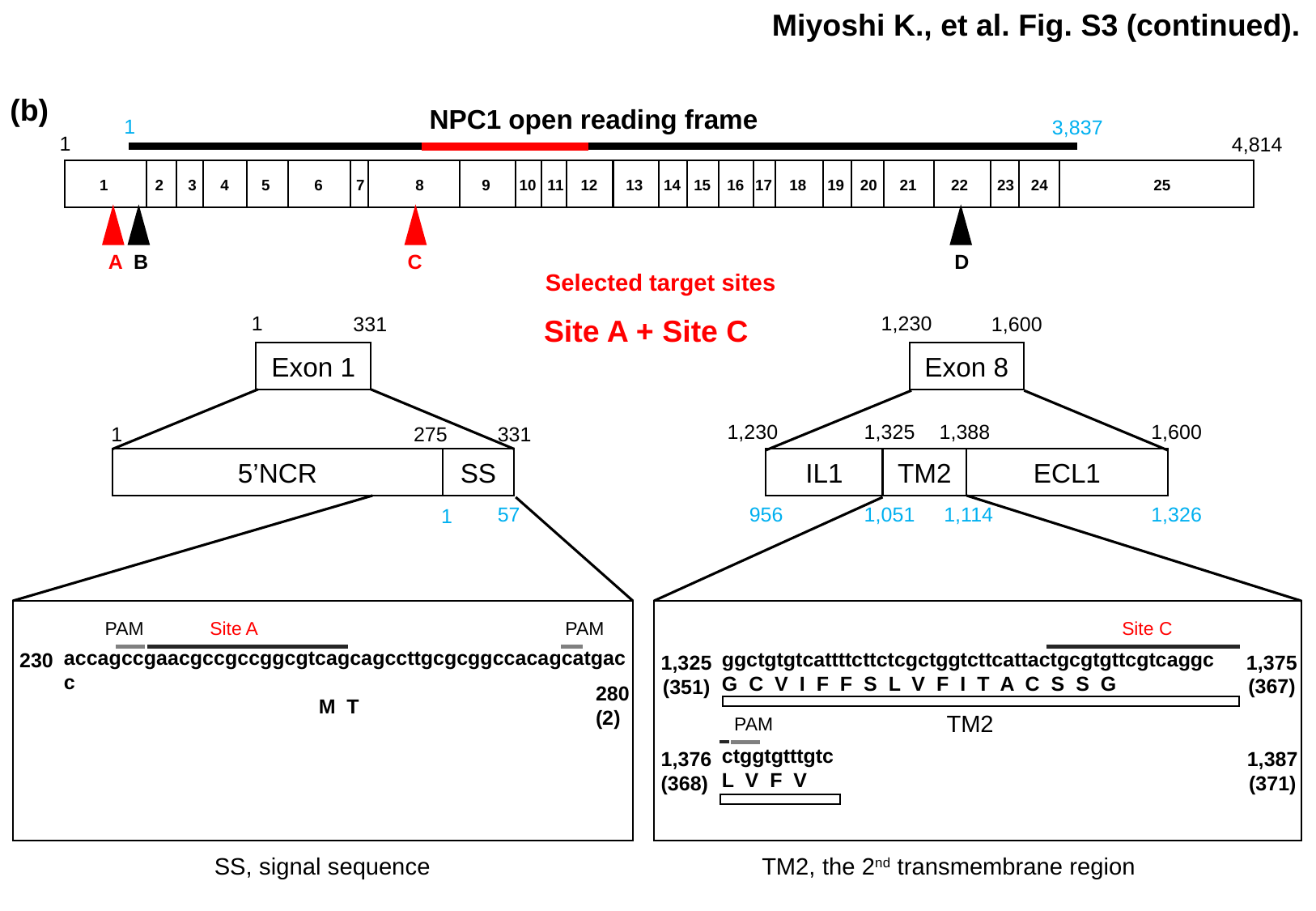

Miyoshi K., et al. Fig. S3 (continued).
(b)
NPC1 open reading frame
1
3,837
1
4,814

1
2
3
4
5
6
7
8
9
10
11
12
13
14
15
16
17
18
19
20
21
22
23
24
25

A
B
C
D
Selected target sites
1
1,230
331
1,600
Site A + Site C
Exon 1
Exon 8
1,230
1,325
1,388
1,600
1
275
331
SS
TM2
ECL1
5’NCR
IL1
57
956
1,051
1,114
1,326
1

Site A
PAM
Site C
PAM
accagccgaacgccgccggcgtcagcagccttgcgcggccacagcatgacc
                                             M  T
ggctgtgtcattttcttctcgctggtcttcattactgcgtgttcgtcaggc
G  C  V  I  F  F  S  L  V  F  I  T  A  C  S  S  G

ctggtgtttgtc
L  V  F  V
230
1,375
(367)
1,325
(351)
280
(2)

TM2
PAM
1,376
(368)
1,387
(371)

SS, signal sequence
TM2, the 2nd transmembrane region